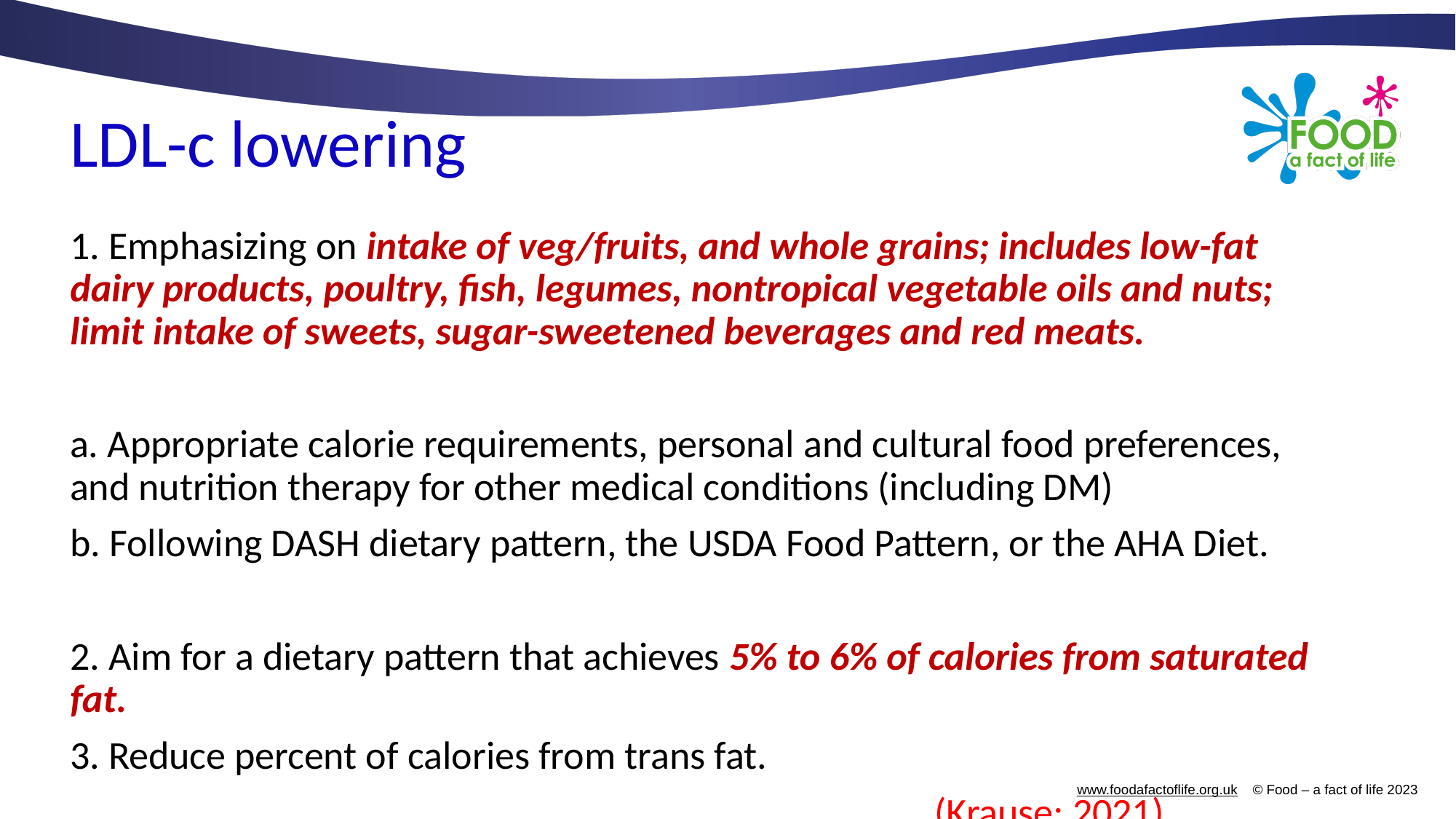

# LDL-c lowering
1. Emphasizing on intake of veg/fruits, and whole grains; includes low-fat dairy products, poultry, fish, legumes, nontropical vegetable oils and nuts; limit intake of sweets, sugar-sweetened beverages and red meats.

a. Appropriate calorie requirements, personal and cultural food preferences, and nutrition therapy for other medical conditions (including DM)
b. Following DASH dietary pattern, the USDA Food Pattern, or the AHA Diet.

2. Aim for a dietary pattern that achieves 5% to 6% of calories from saturated fat.
3. Reduce percent of calories from trans fat.
                                                                                                 (Krause; 2021)